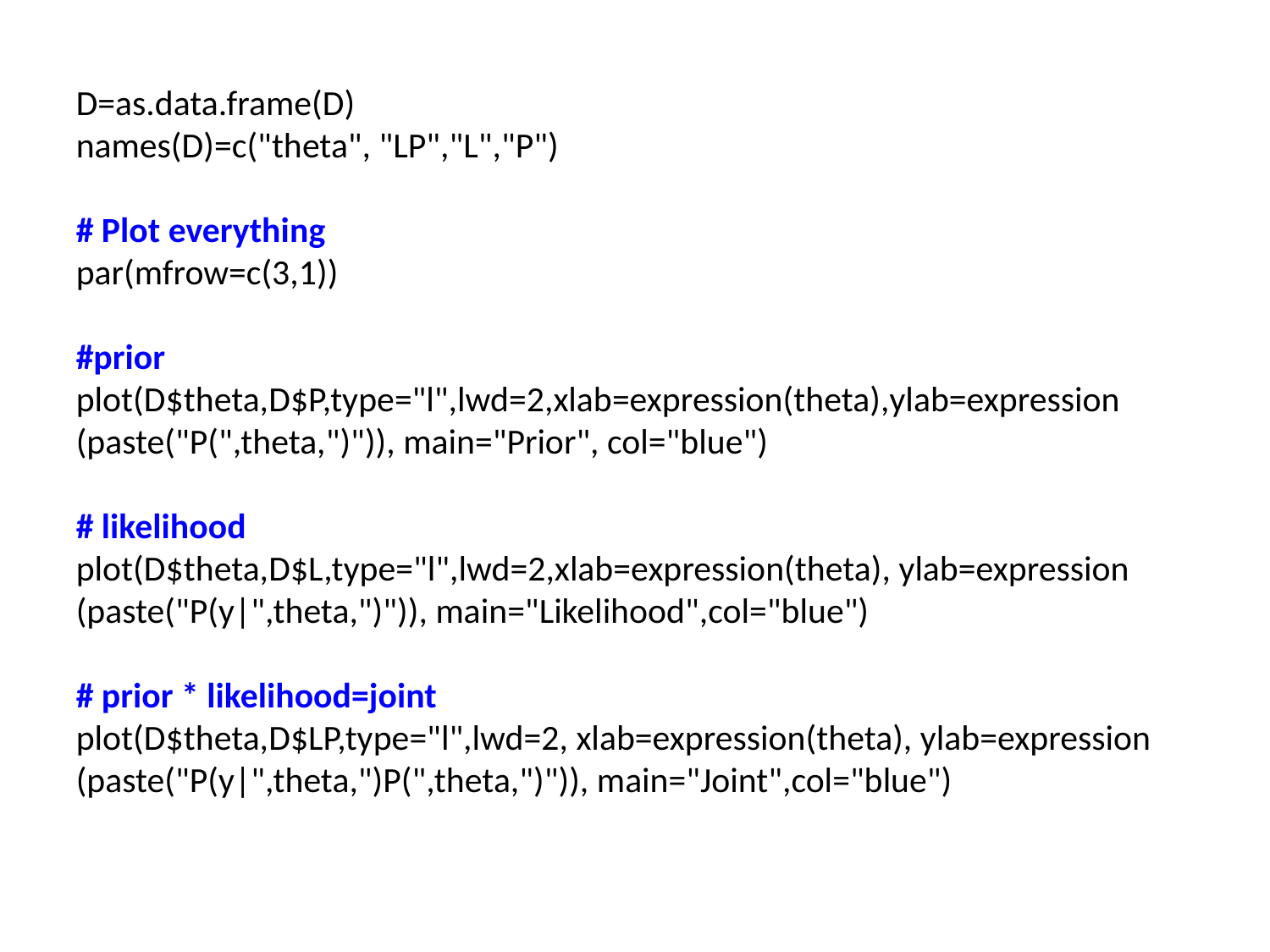

D=as.data.frame(D)
names(D)=c("theta", "LP","L","P")

# Plot everything
par(mfrow=c(3,1))

#prior
plot(D$theta,D$P,type="l",lwd=2,xlab=expression(theta),ylab=expression
(paste("P(",theta,")")), main="Prior", col="blue")

# likelihood
plot(D$theta,D$L,type="l",lwd=2,xlab=expression(theta), ylab=expression
(paste("P(y|",theta,")")), main="Likelihood",col="blue")

# prior * likelihood=joint
plot(D$theta,D$LP,type="l",lwd=2, xlab=expression(theta), ylab=expression
(paste("P(y|",theta,")P(",theta,")")), main="Joint",col="blue")